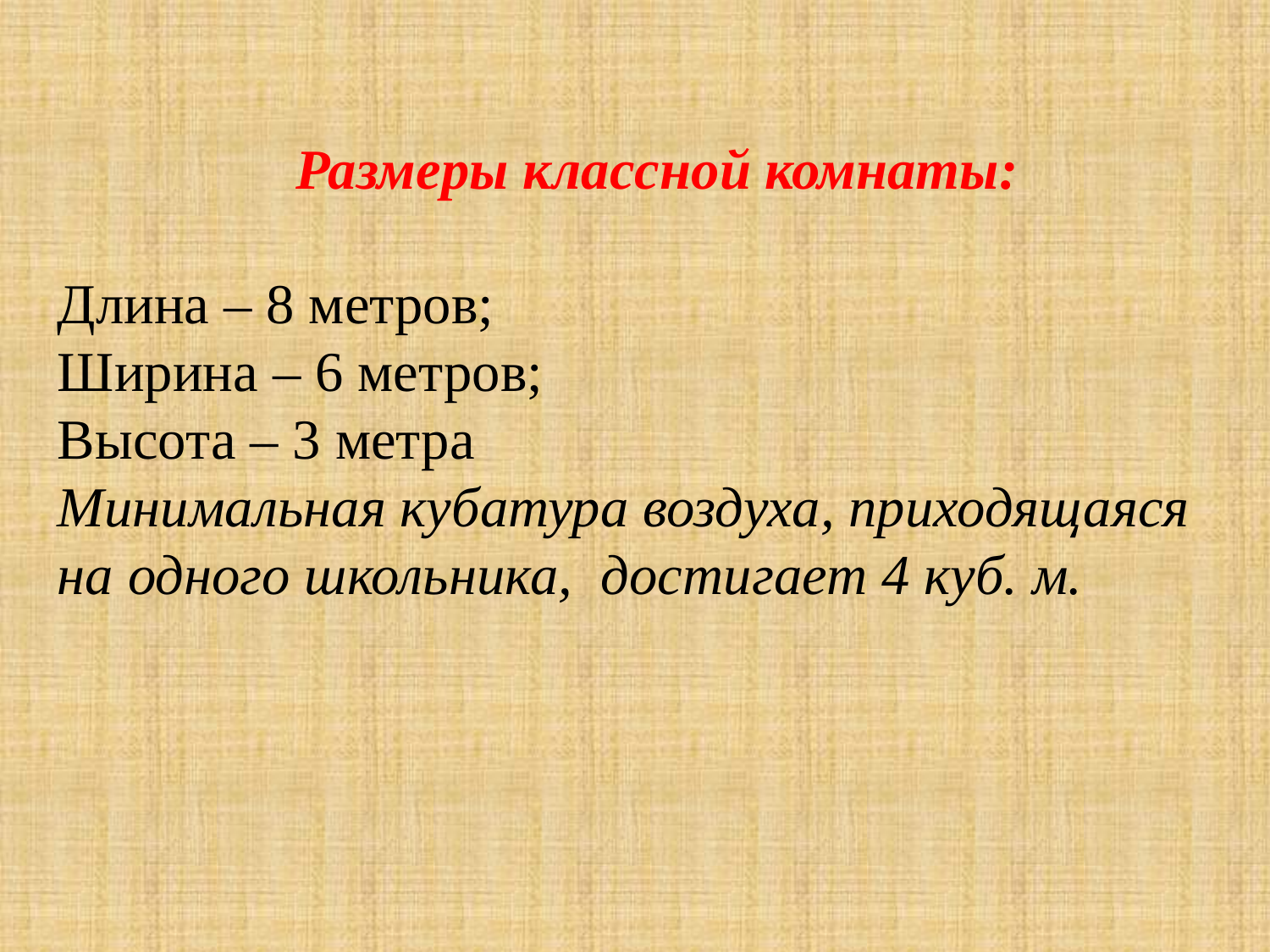

Размеры классной комнаты:

Длина – 8 метров;
Ширина – 6 метров;
Высота – 3 метра
Минимальная кубатура воздуха, приходящаяся на одного школьника,  достигает 4 куб. м.